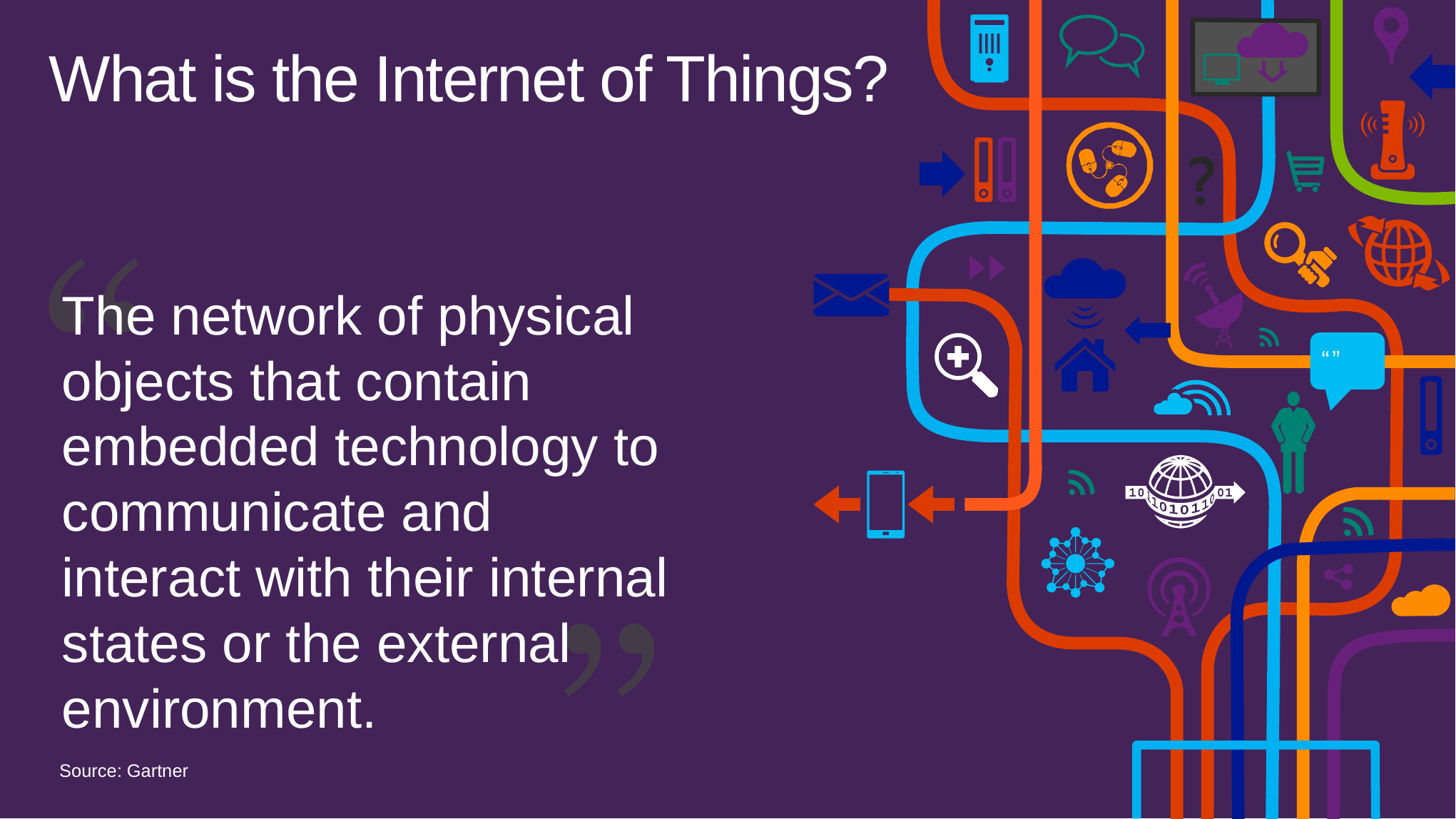

“ ”

# What is the Internet of Things?

The network of physical objects that contain embedded technology to communicate and interact with their internal states or the external environment.

Source: Gartner